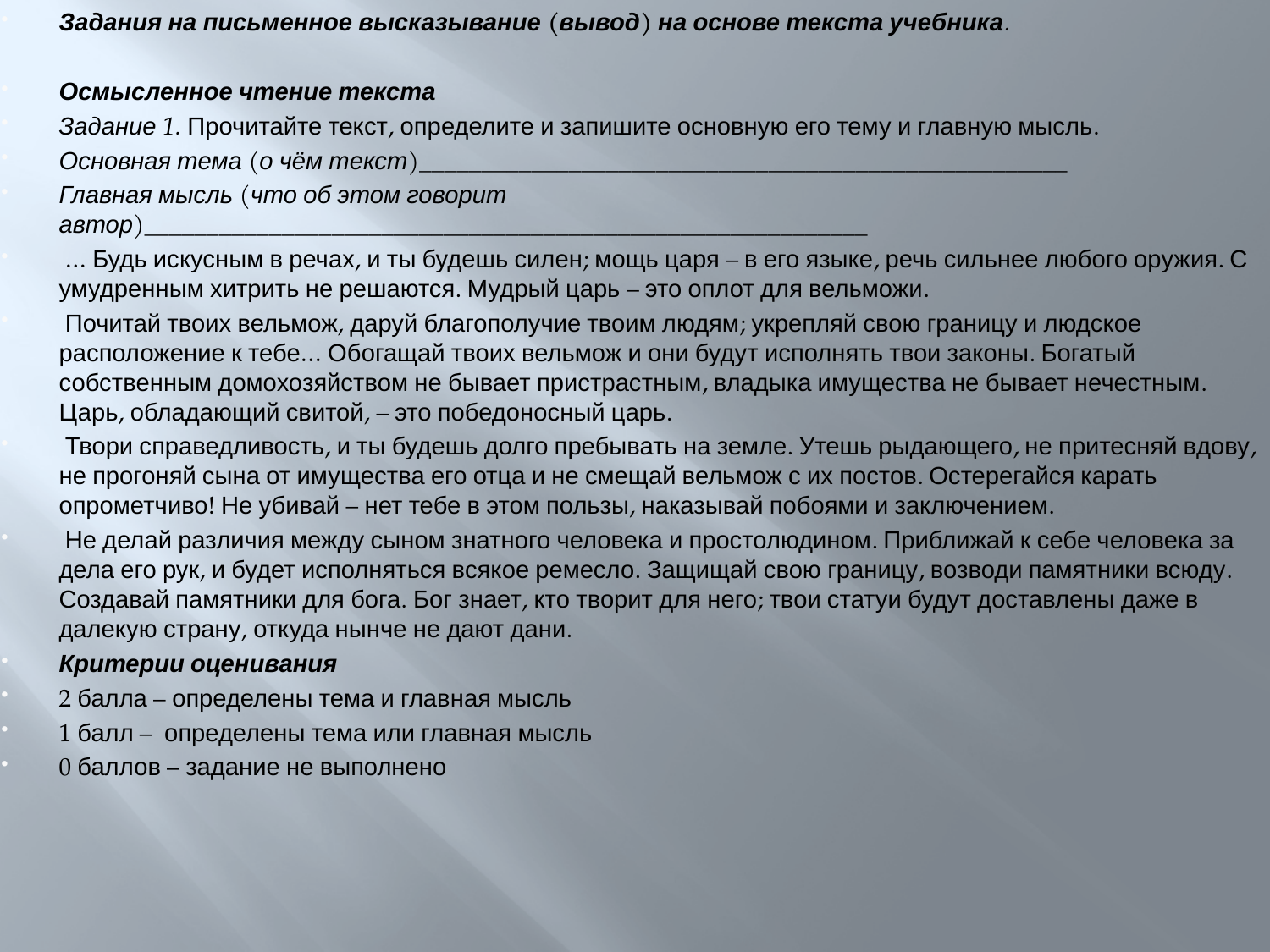

Задания на письменное высказывание (вывод) на основе текста учебника.

Осмысленное чтение текста
Задание 1. Прочитайте текст, определите и запишите основную его тему и главную мысль.
Основная тема (о чём текст)____________________________________________________
Главная мысль (что об этом говорит автор)__________________________________________________________
 … Будь искусным в речах, и ты будешь силен; мощь царя – в его языке, речь сильнее любого оружия. С умудренным хитрить не решаются. Мудрый царь – это оплот для вельможи.
 Почитай твоих вельмож, даруй благополучие твоим людям; укрепляй свою границу и людское расположение к тебе… Обогащай твоих вельмож и они будут исполнять твои законы. Богатый собственным домохозяйством не бывает пристрастным, владыка имущества не бывает нечестным. Царь, обладающий свитой, – это победоносный царь.
 Твори справедливость, и ты будешь долго пребывать на земле. Утешь рыдающего, не притесняй вдову, не прогоняй сына от имущества его отца и не смещай вельмож с их постов. Остерегайся карать опрометчиво! Не убивай – нет тебе в этом пользы, наказывай побоями и заключением.
 Не делай различия между сыном знатного человека и простолюдином. Приближай к себе человека за дела его рук, и будет исполняться всякое ремесло. Защищай свою границу, возводи памятники всюду. Создавай памятники для бога. Бог знает, кто творит для него; твои статуи будут доставлены даже в далекую страну, откуда нынче не дают дани.
Критерии оценивания
2 балла – определены тема и главная мысль
1 балл –  определены тема или главная мысль
0 баллов – задание не выполнено